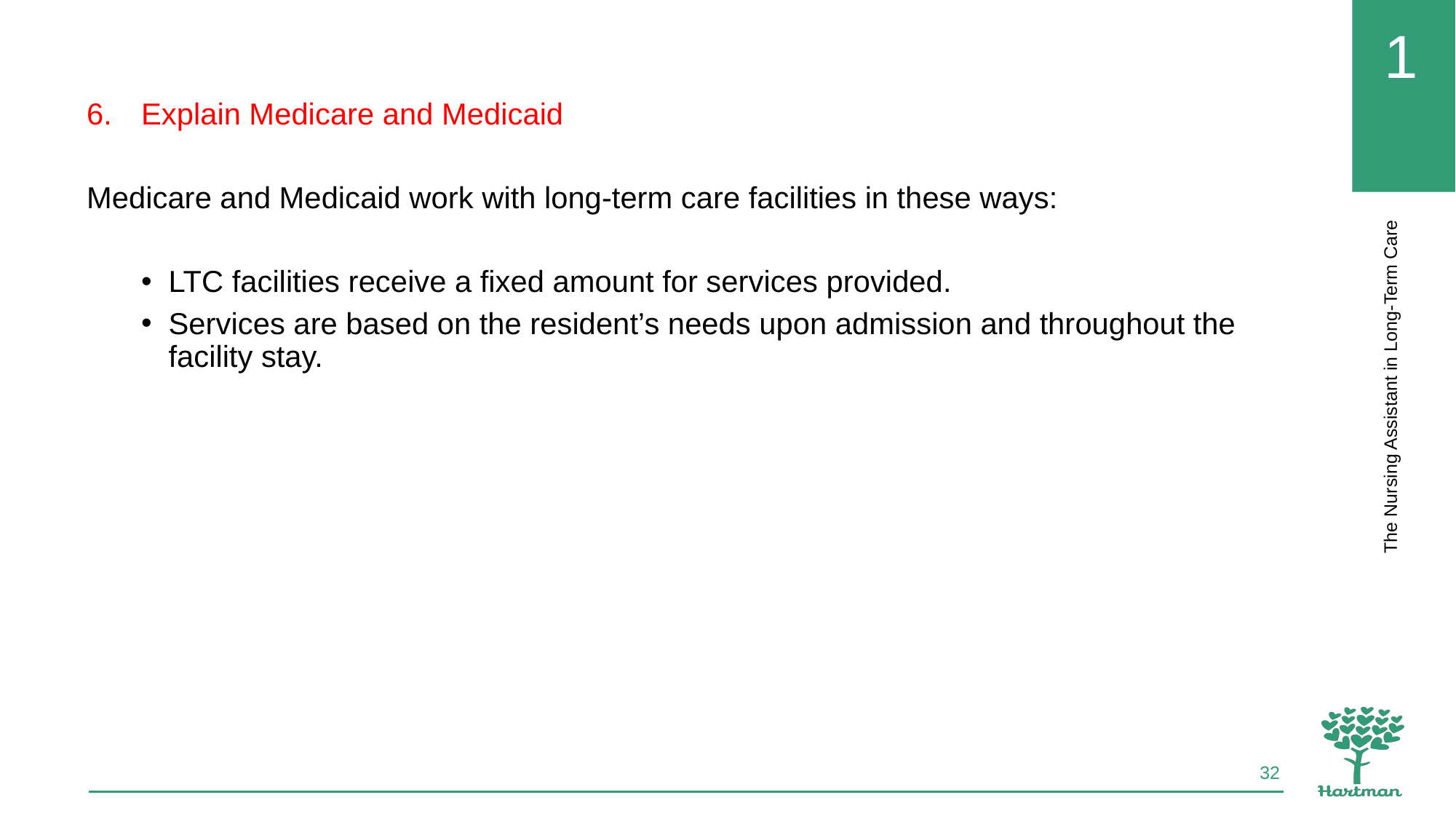

Explain Medicare and Medicaid

Medicare and Medicaid work with long-term care facilities in these ways:

LTC facilities receive a fixed amount for services provided.
Services are based on the resident’s needs upon admission and throughout the facility stay.

32